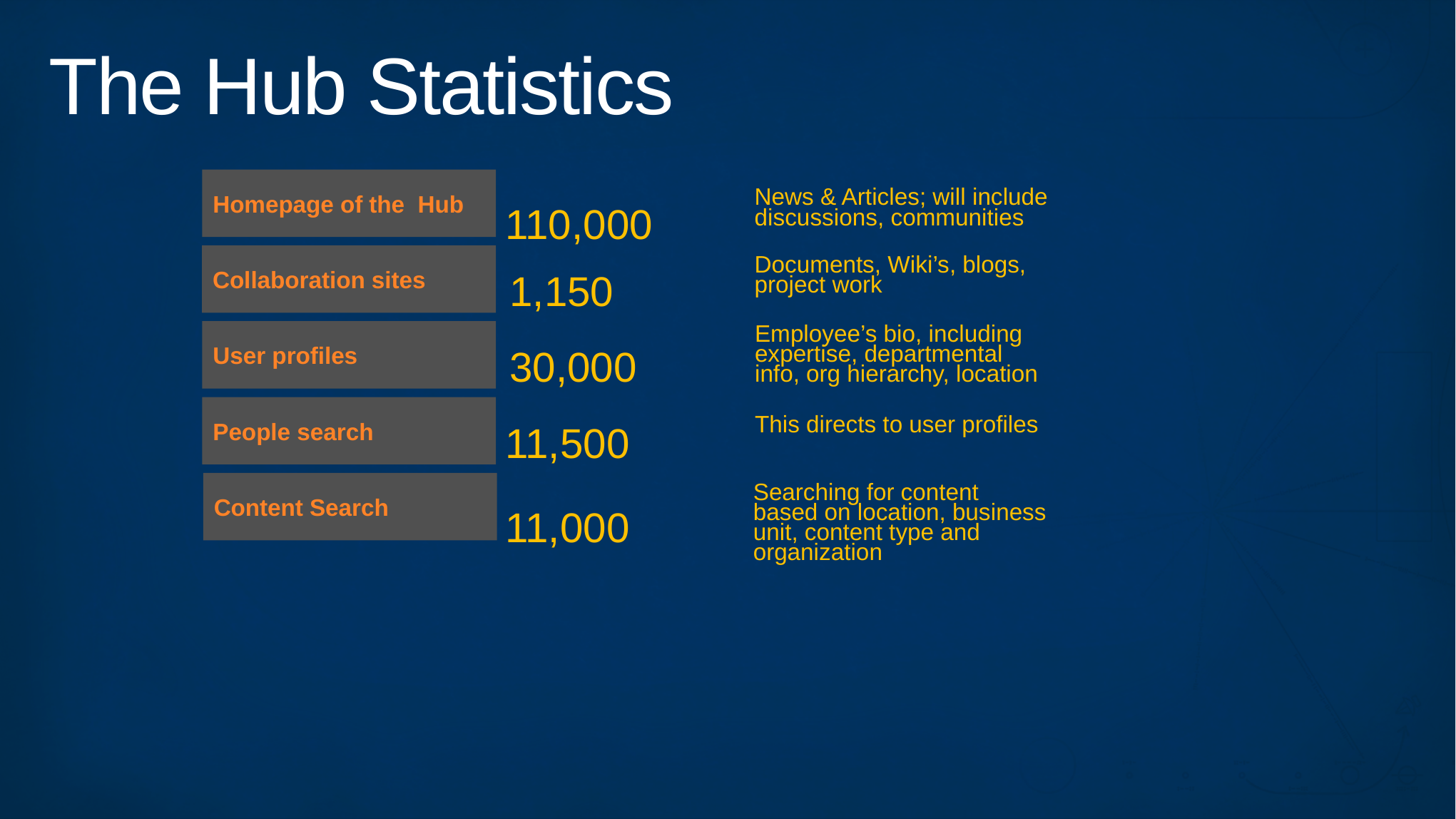

# The Hub Statistics

110,000
Homepage of the  Hub

1,150
Collaboration sites

30,000
User profiles

11,500
People search

11,000
Content Search

News & Articles; will include discussions, communities

Documents, Wiki’s, blogs, project work

Employee’s bio, including expertise, departmental info, org hierarchy, location

This directs to user profiles

Searching for content based on location, business unit, content type and organization